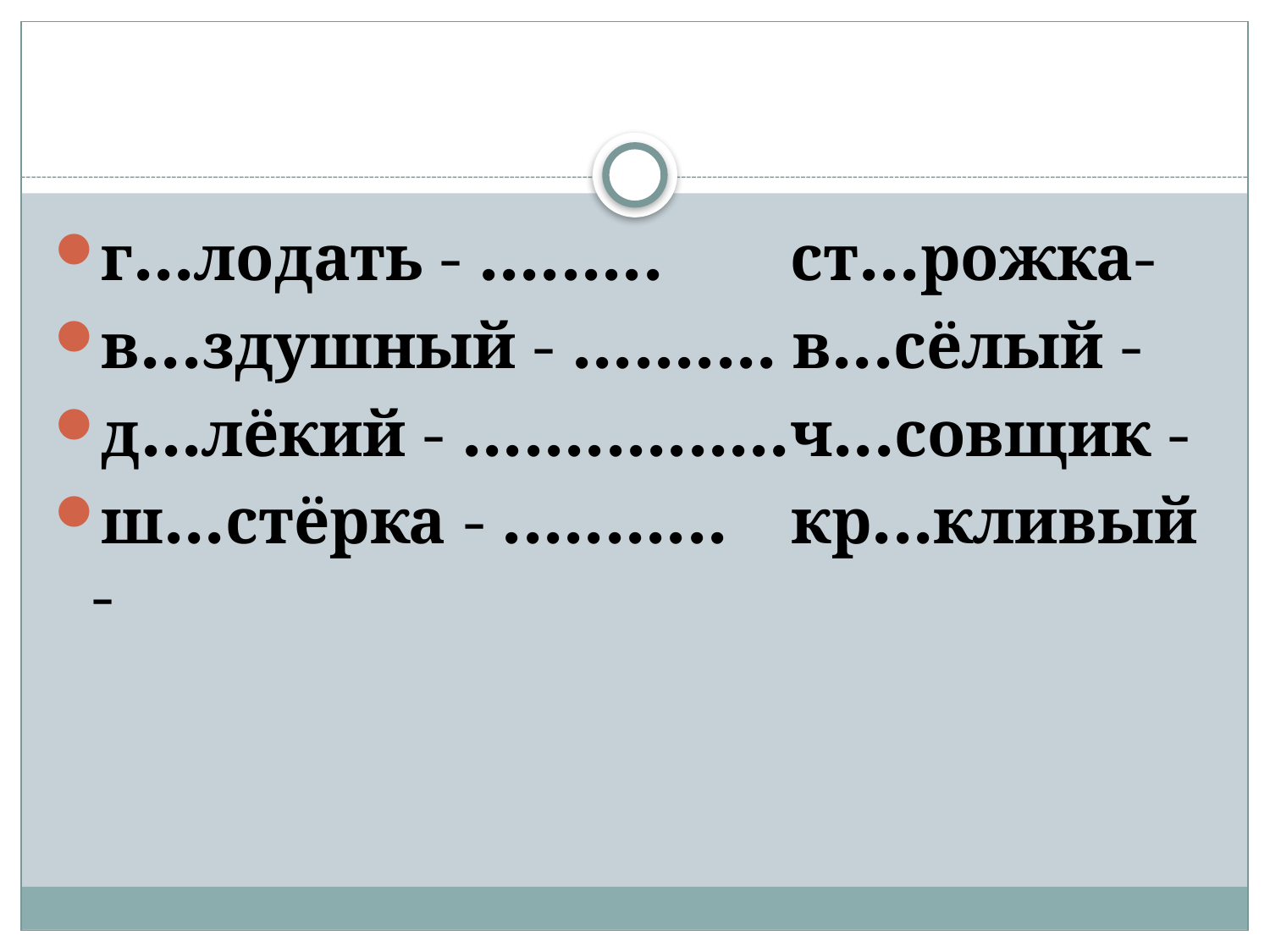

#
г...лодать - .........        ст...рожка-
в...здушный - .......... в...сёлый -
д...лёкий - ................ч...совщик -
ш...стёрка - ...........    кр...кливый -